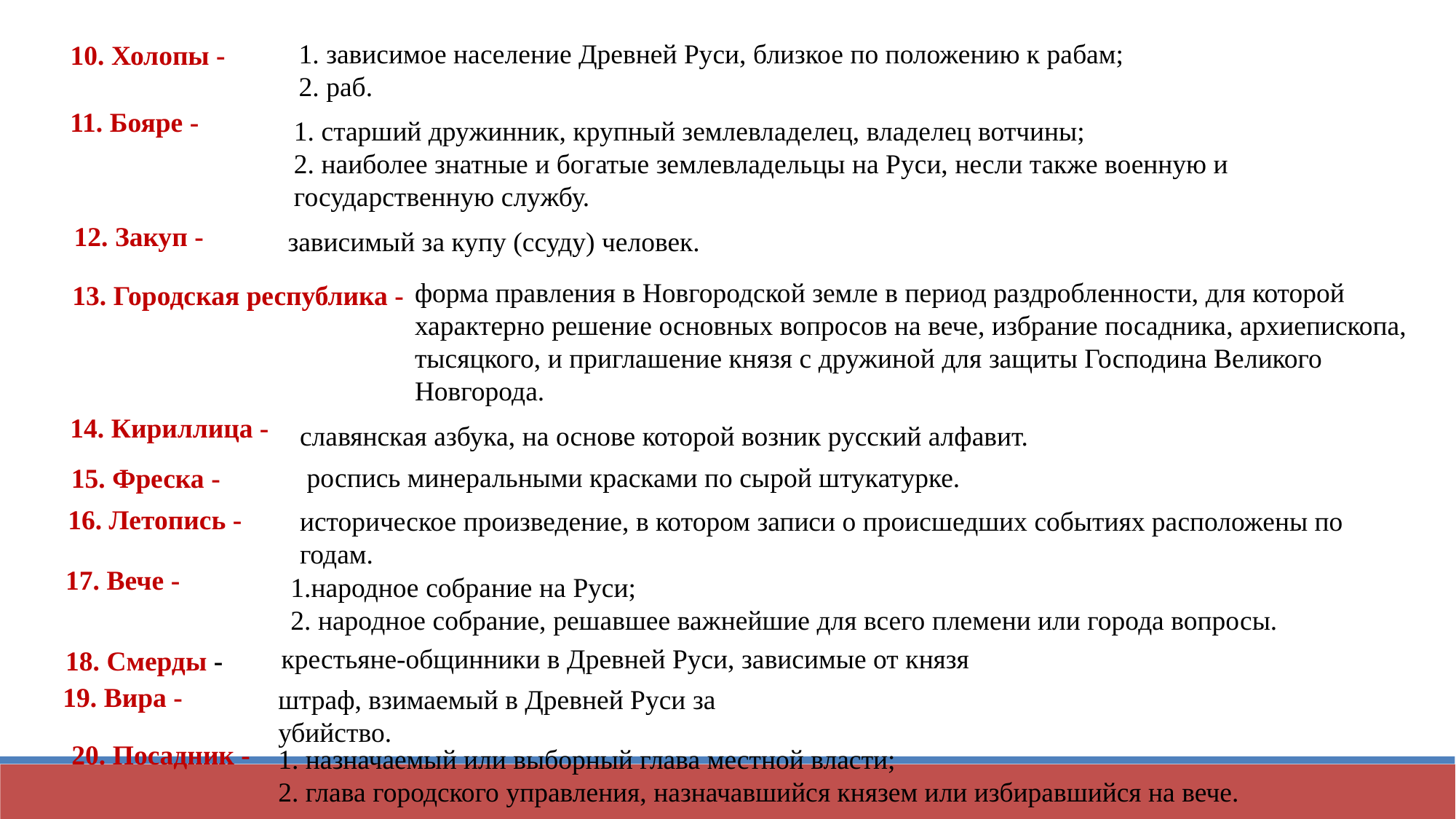

1. зависимое население Древней Руси, близкое по положению к рабам;
2. раб.
10. Холопы -
11. Бояре -
1. старший дружинник, крупный землевладелец, владелец вотчины;
2. наиболее знатные и богатые землевладельцы на Руси, несли также военную и государственную службу.
12. Закуп -
зависимый за купу (ссуду) человек.
форма правления в Новгородской земле в период раздробленности, для которой характерно решение основных вопросов на вече, избрание посадника, архиепископа, тысяцкого, и приглашение князя с дружиной для защиты Господина Великого Новгорода.
13. Городская республика -
14. Кириллица -
славянская азбука, на основе которой возник русский алфавит.
роспись минеральными красками по сырой штукатурке.
15. Фреска -
  16. Летопись -
историческое произведение, в котором записи о происшедших событиях расположены по годам.
17. Вече -
1.народное собрание на Руси;
2. народное собрание, решавшее важнейшие для всего племени или города вопросы.
крестьяне-общинники в Древней Руси, зависимые от князя
 18. Смерды -
19. Вира -
штраф, взимаемый в Древней Руси за убийство.
20. Посадник -
1. назначаемый или выборный глава местной власти;
2. глава городского управления, назначавшийся князем или избиравшийся на вече.